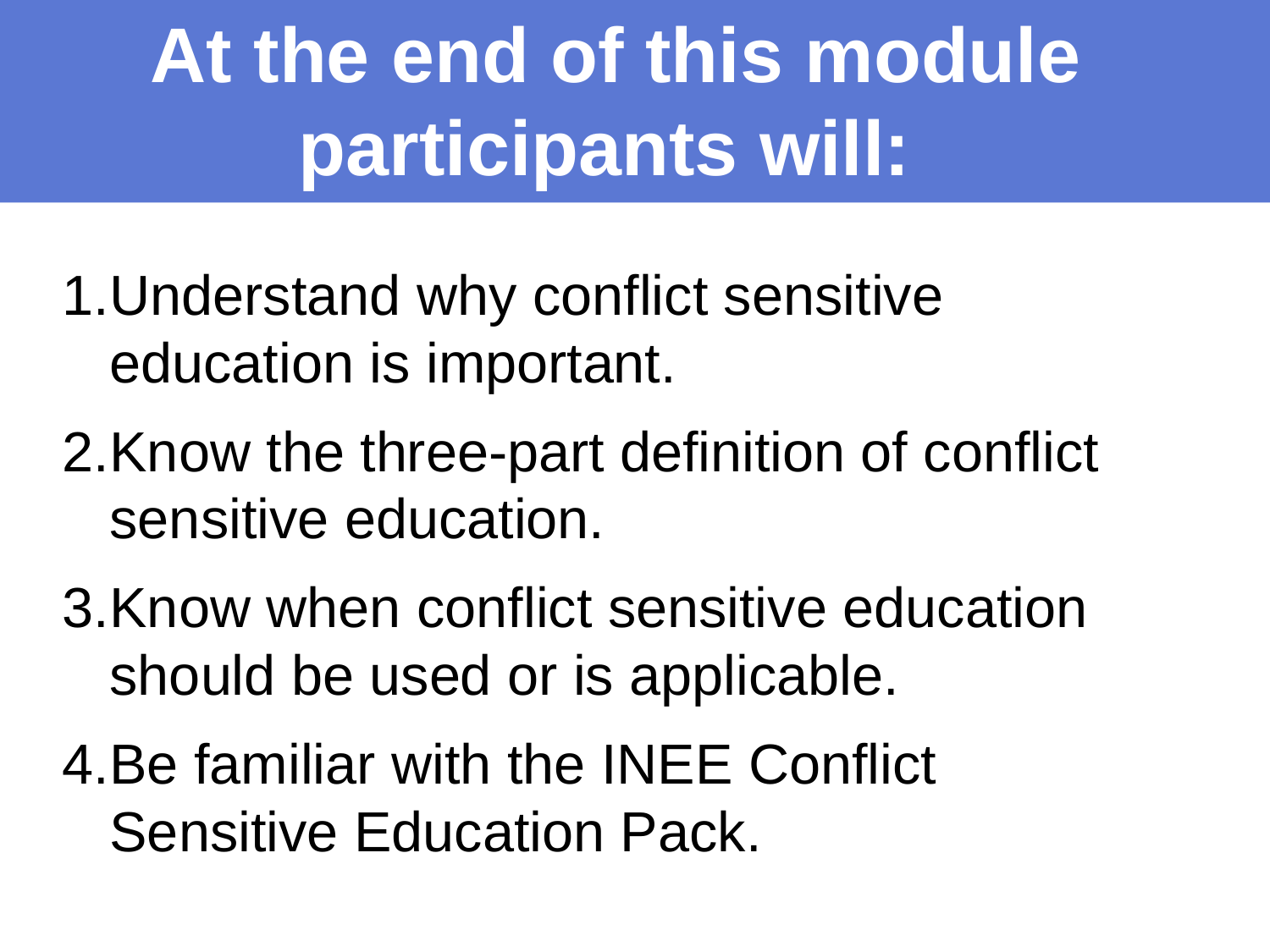

At the end of this module participants will:
Understand why conflict sensitive education is important.
Know the three-part definition of conflict sensitive education.
Know when conflict sensitive education should be used or is applicable.
Be familiar with the INEE Conflict Sensitive Education Pack.